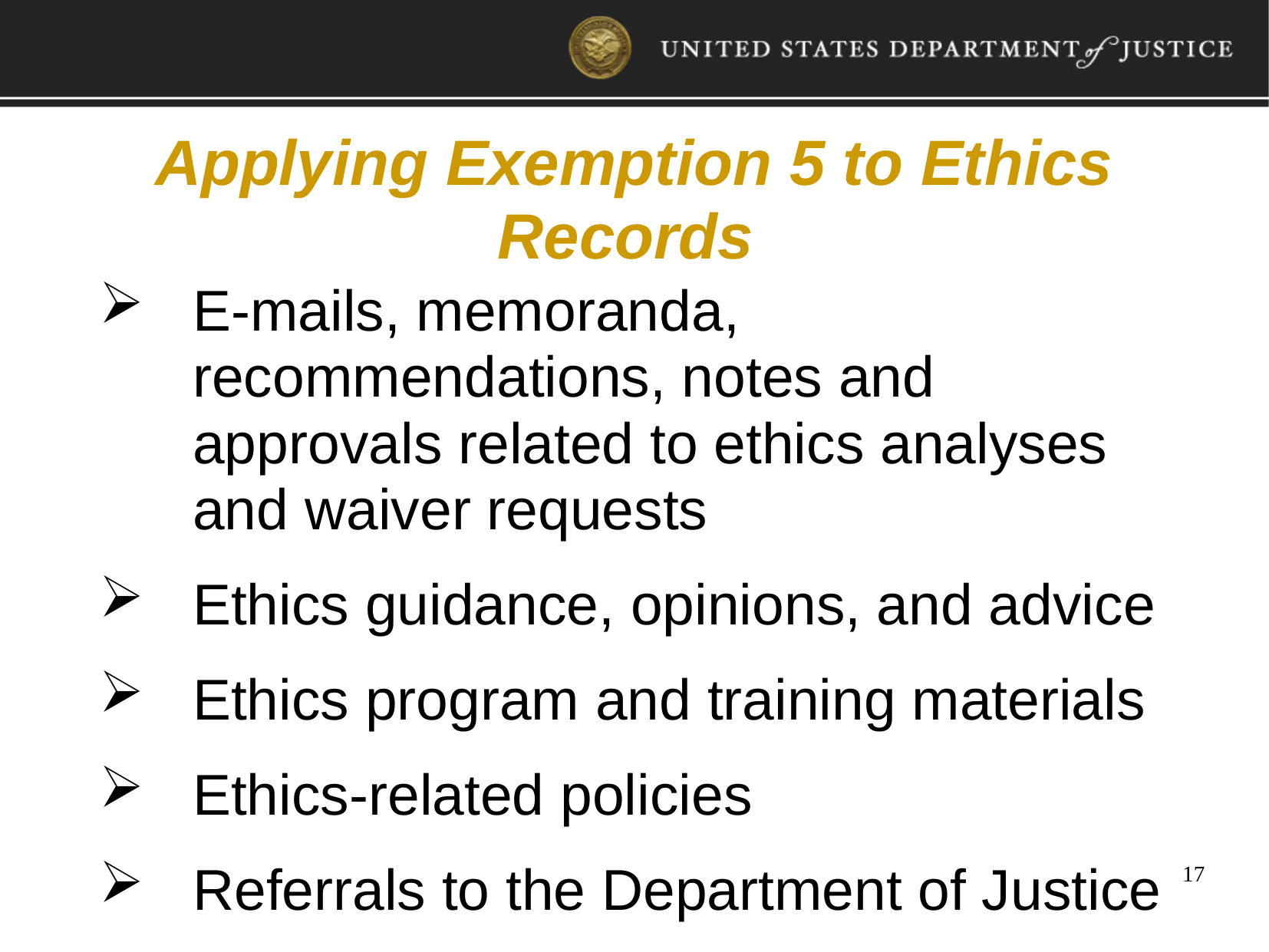

Applying Exemption 5 to Ethics Records
E-mails, memoranda, recommendations, notes and approvals related to ethics analyses and waiver requests
Ethics guidance, opinions, and advice
Ethics program and training materials
Ethics-related policies
Referrals to the Department of Justice
17